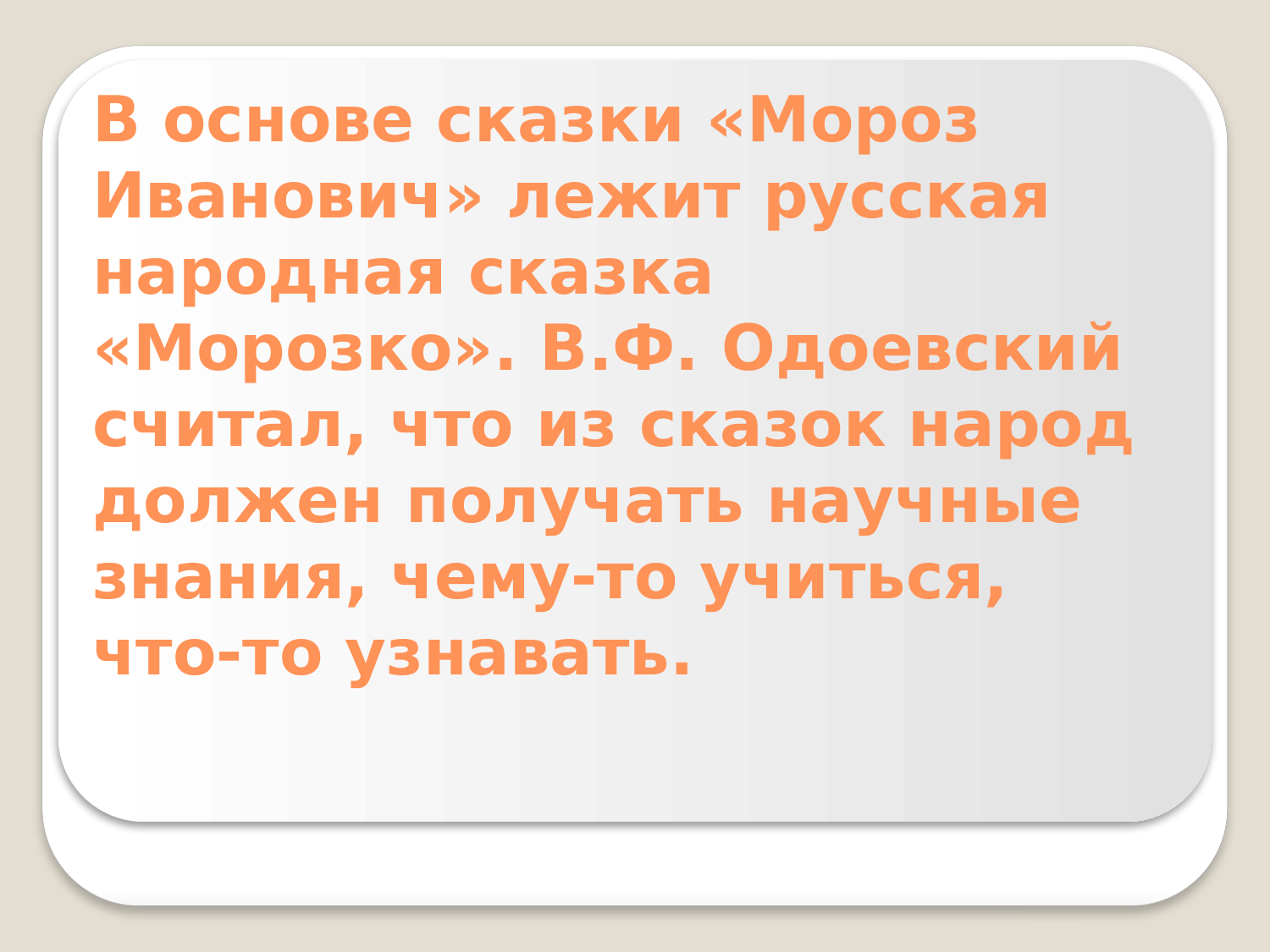

В основе сказки «Мороз Иванович» лежит русская народная сказка «Морозко». В.Ф. Одоевский считал, что из сказок народ должен получать научные знания, чему-то учиться, что-то узнавать.